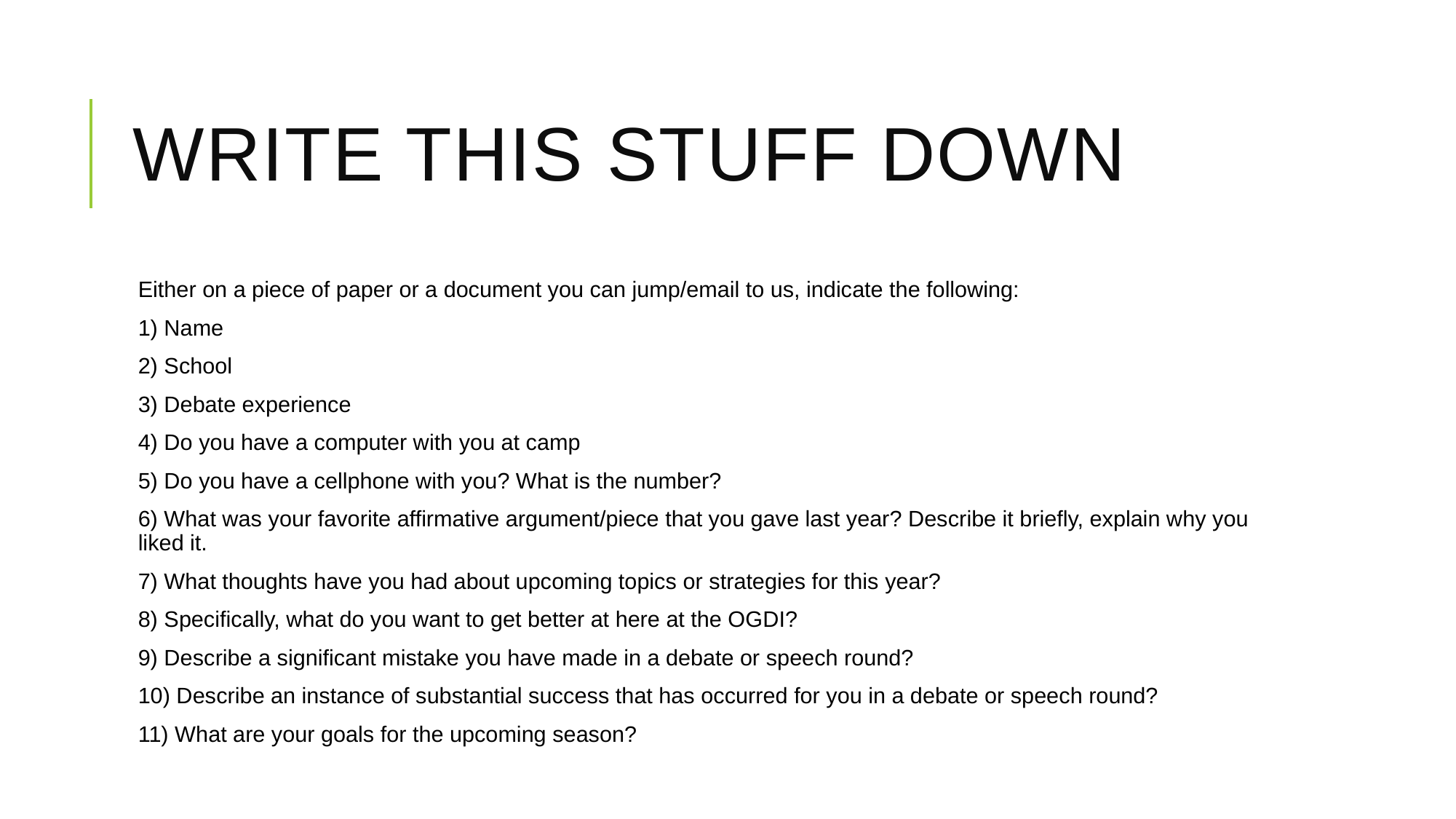

# Write this stuff down
Either on a piece of paper or a document you can jump/email to us, indicate the following:
1) Name
2) School
3) Debate experience
4) Do you have a computer with you at camp
5) Do you have a cellphone with you? What is the number?
6) What was your favorite affirmative argument/piece that you gave last year? Describe it briefly, explain why you liked it.
7) What thoughts have you had about upcoming topics or strategies for this year?
8) Specifically, what do you want to get better at here at the OGDI?
9) Describe a significant mistake you have made in a debate or speech round?
10) Describe an instance of substantial success that has occurred for you in a debate or speech round?
11) What are your goals for the upcoming season?